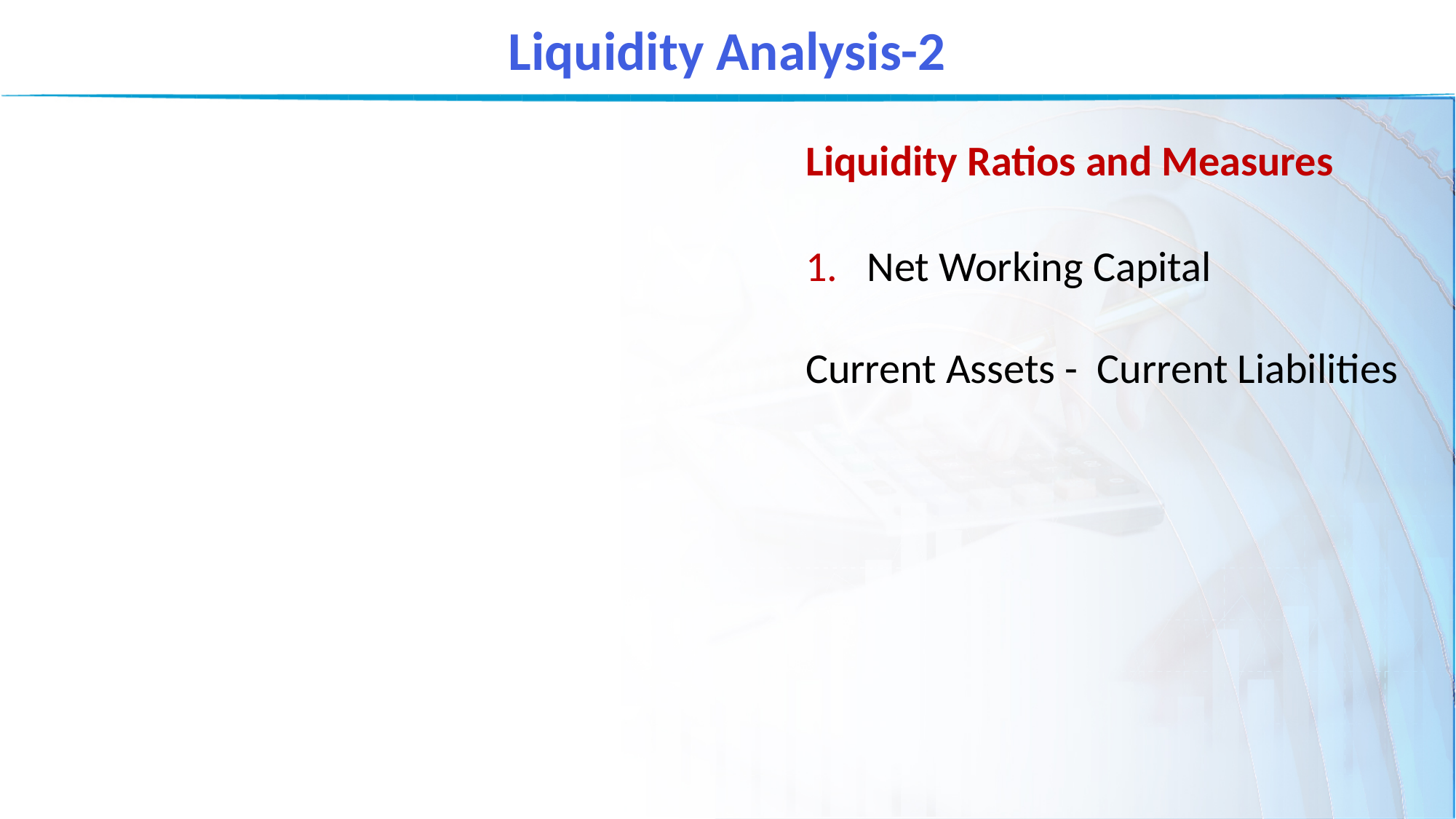

Liquidity Analysis-2
Liquidity Ratios and Measures

Net Working Capital

Current Assets -  Current Liabilities